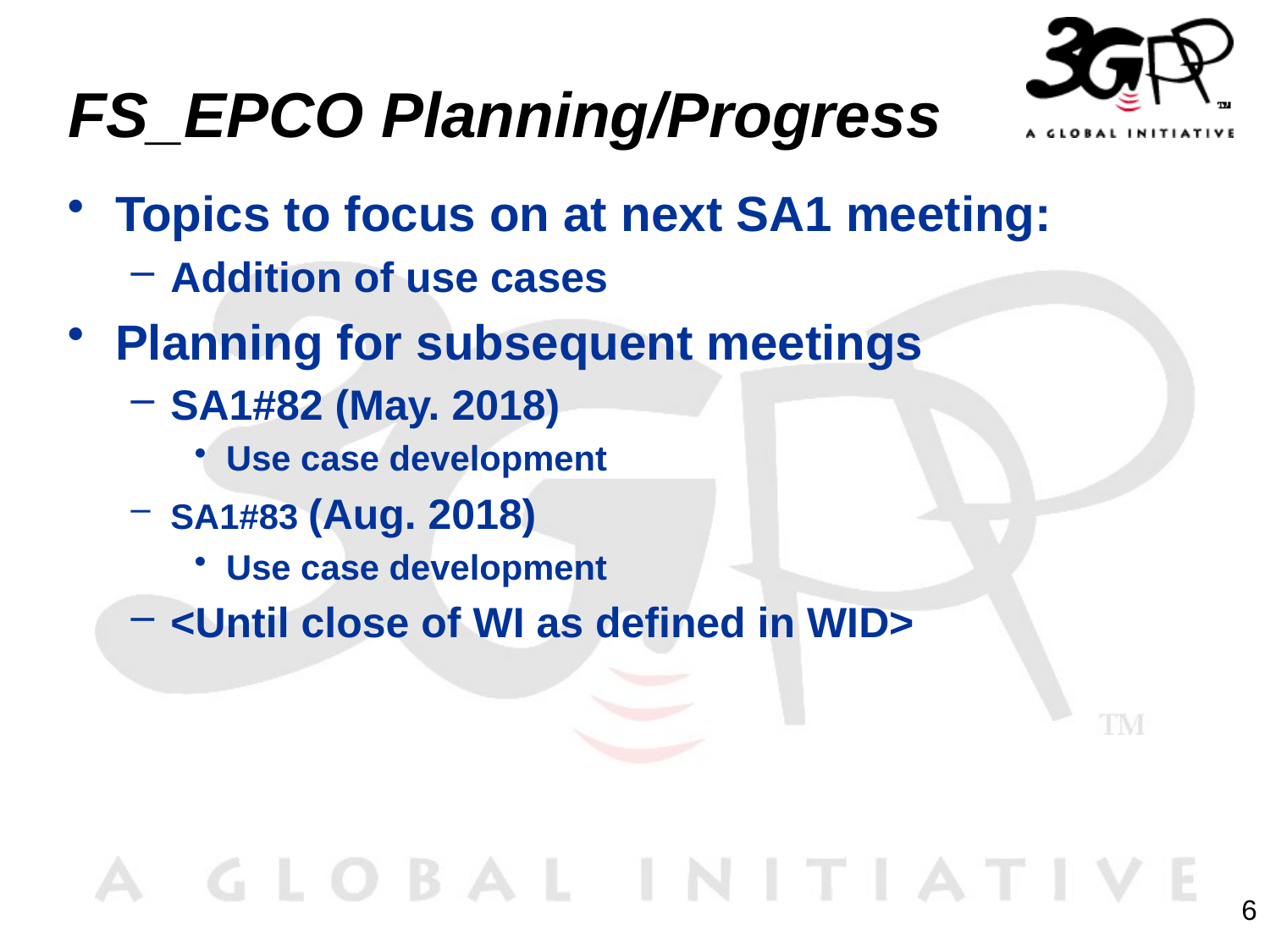

# FS_EPCO Planning/Progress
Topics to focus on at next SA1 meeting:
Addition of use cases
Planning for subsequent meetings
SA1#82 (May. 2018)
Use case development
SA1#83 (Aug. 2018)
Use case development
<Until close of WI as defined in WID>
6